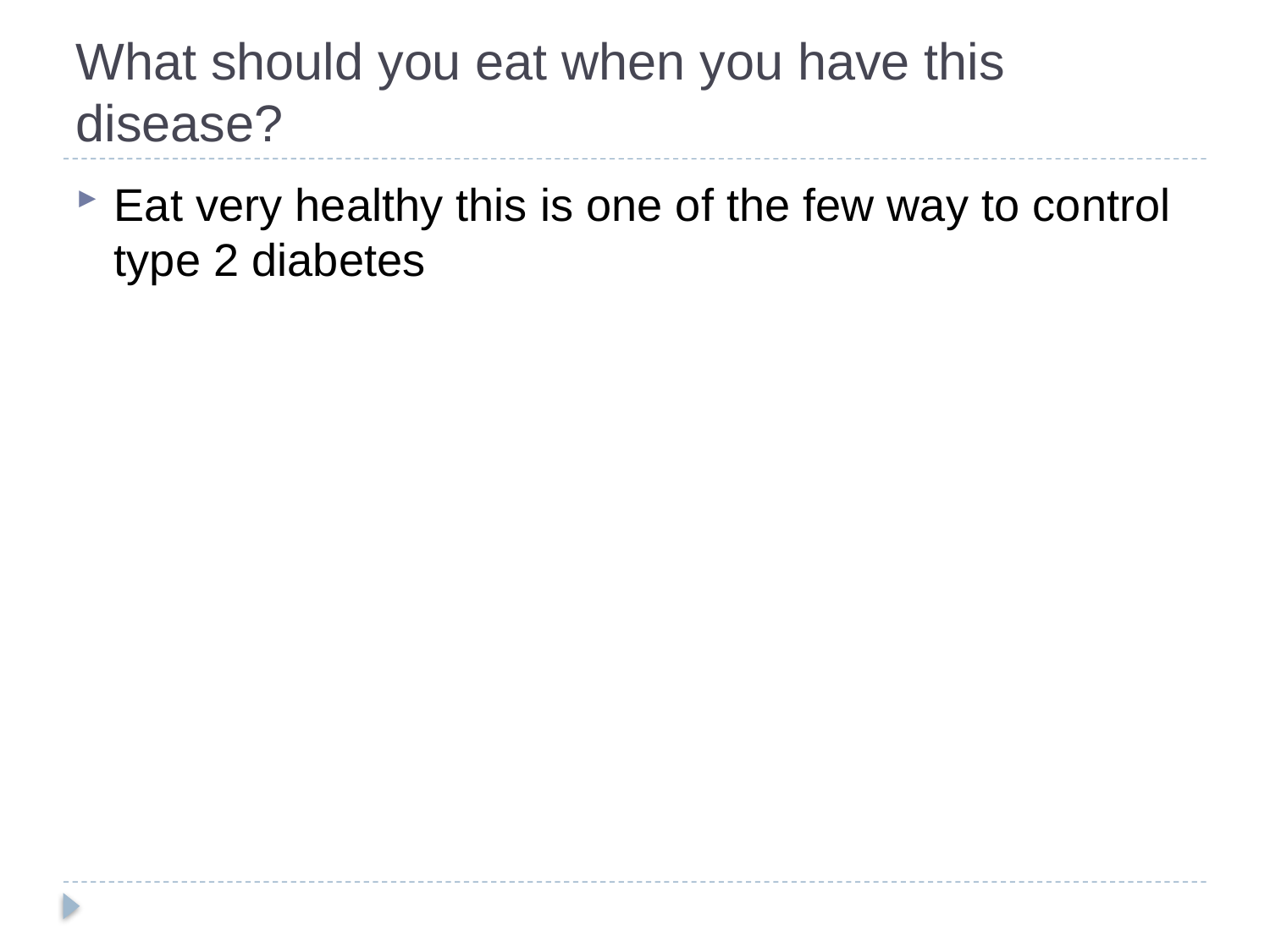

# What should you eat when you have this disease?
Eat very healthy this is one of the few way to control type 2 diabetes